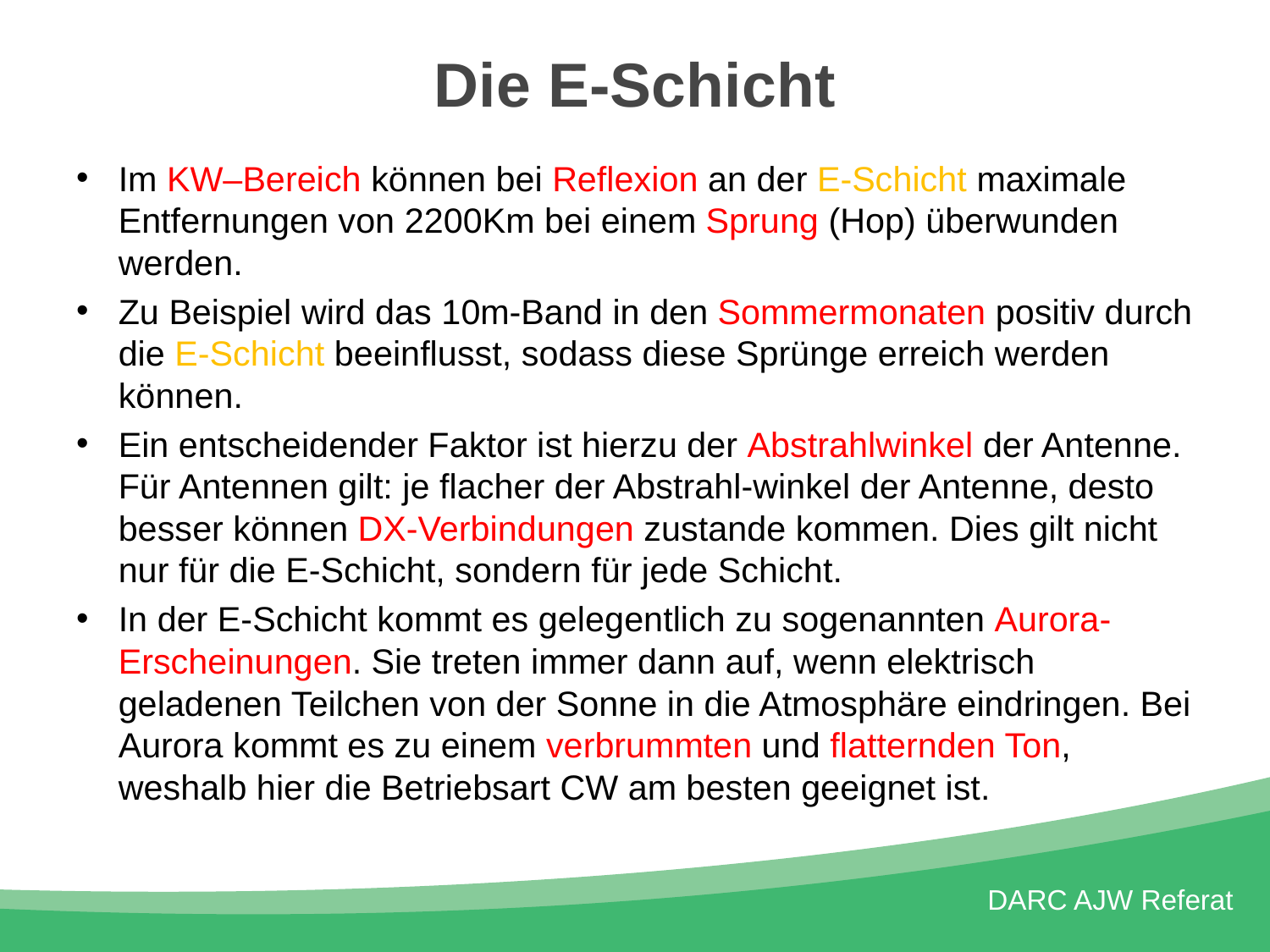

# Die E-Schicht
Im KW–Bereich können bei Reflexion an der E-Schicht maximale Entfernungen von 2200Km bei einem Sprung (Hop) überwunden werden.
Zu Beispiel wird das 10m-Band in den Sommermonaten positiv durch die E-Schicht beeinflusst, sodass diese Sprünge erreich werden können.
Ein entscheidender Faktor ist hierzu der Abstrahlwinkel der Antenne. Für Antennen gilt: je flacher der Abstrahl-winkel der Antenne, desto besser können DX-Verbindungen zustande kommen. Dies gilt nicht nur für die E-Schicht, sondern für jede Schicht.
In der E-Schicht kommt es gelegentlich zu sogenannten Aurora-Erscheinungen. Sie treten immer dann auf, wenn elektrisch geladenen Teilchen von der Sonne in die Atmosphäre eindringen. Bei Aurora kommt es zu einem verbrummten und flatternden Ton, weshalb hier die Betriebsart CW am besten geeignet ist.